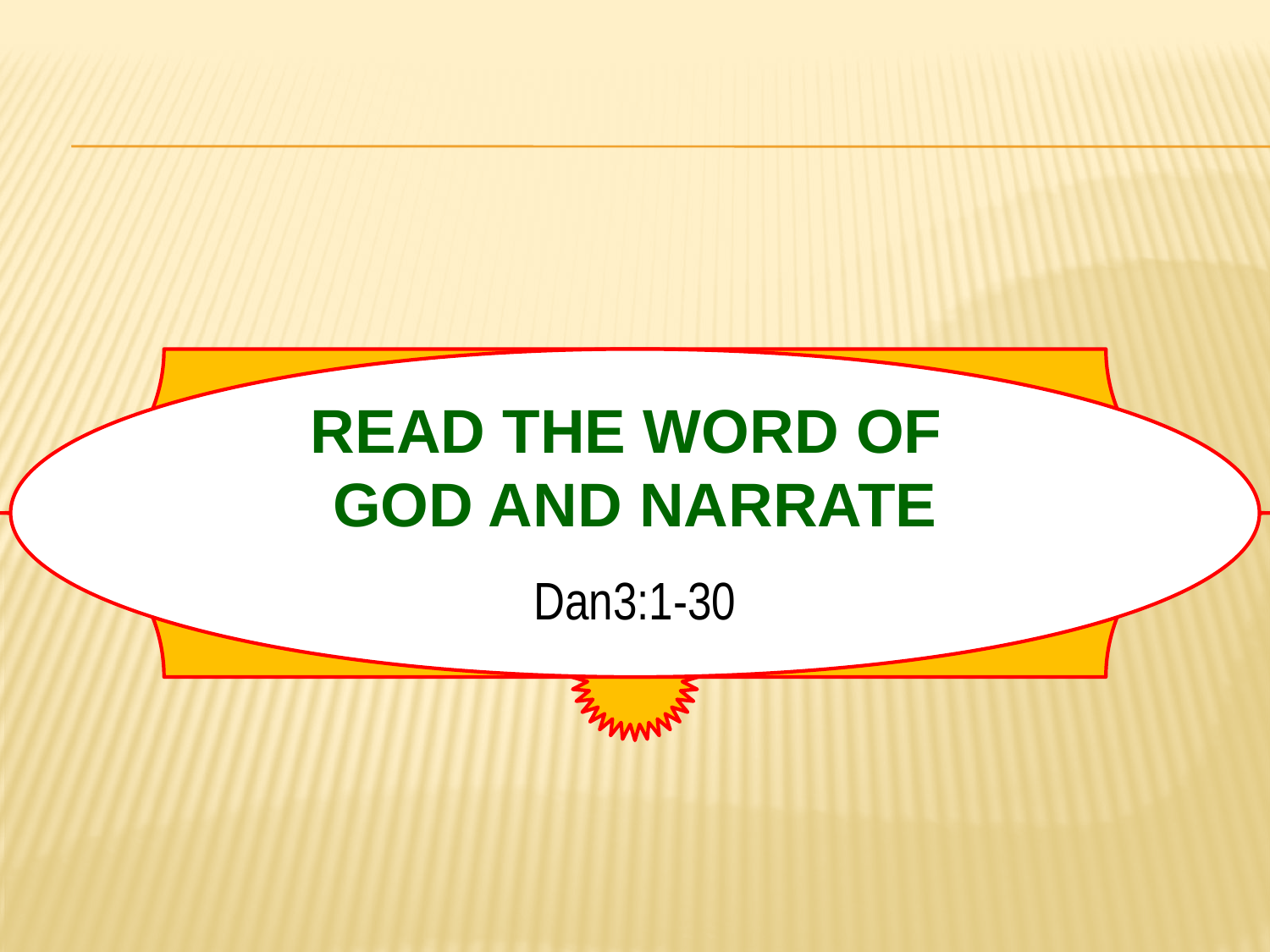

# Read the word of god and narrate
Dan3:1-30